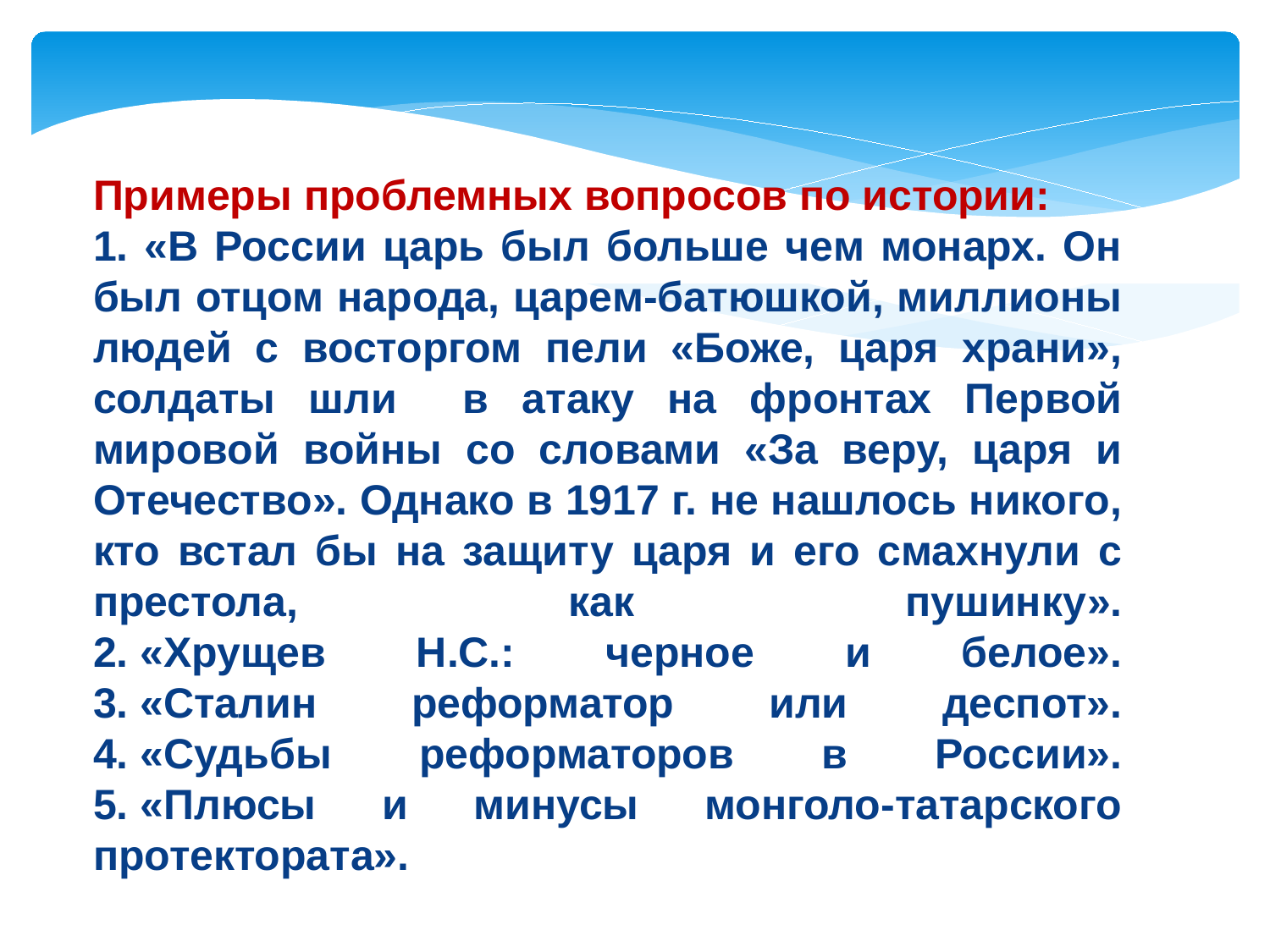

Примеры проблемных вопросов по истории:
1. «В России царь был больше чем монарх. Он был отцом народа, царем-батюшкой, миллионы людей с восторгом пели «Боже, царя храни», солдаты шли  в атаку на фронтах Первой мировой войны со словами «За веру, царя и Отечество». Однако в 1917 г. не нашлось никого, кто встал бы на защиту царя и его смахнули с престола, как пушинку».
2. «Хрущев Н.С.: черное и белое».
3. «Сталин реформатор или деспот».
4. «Судьбы реформаторов в России».
5. «Плюсы и минусы монголо-татарского протектората».